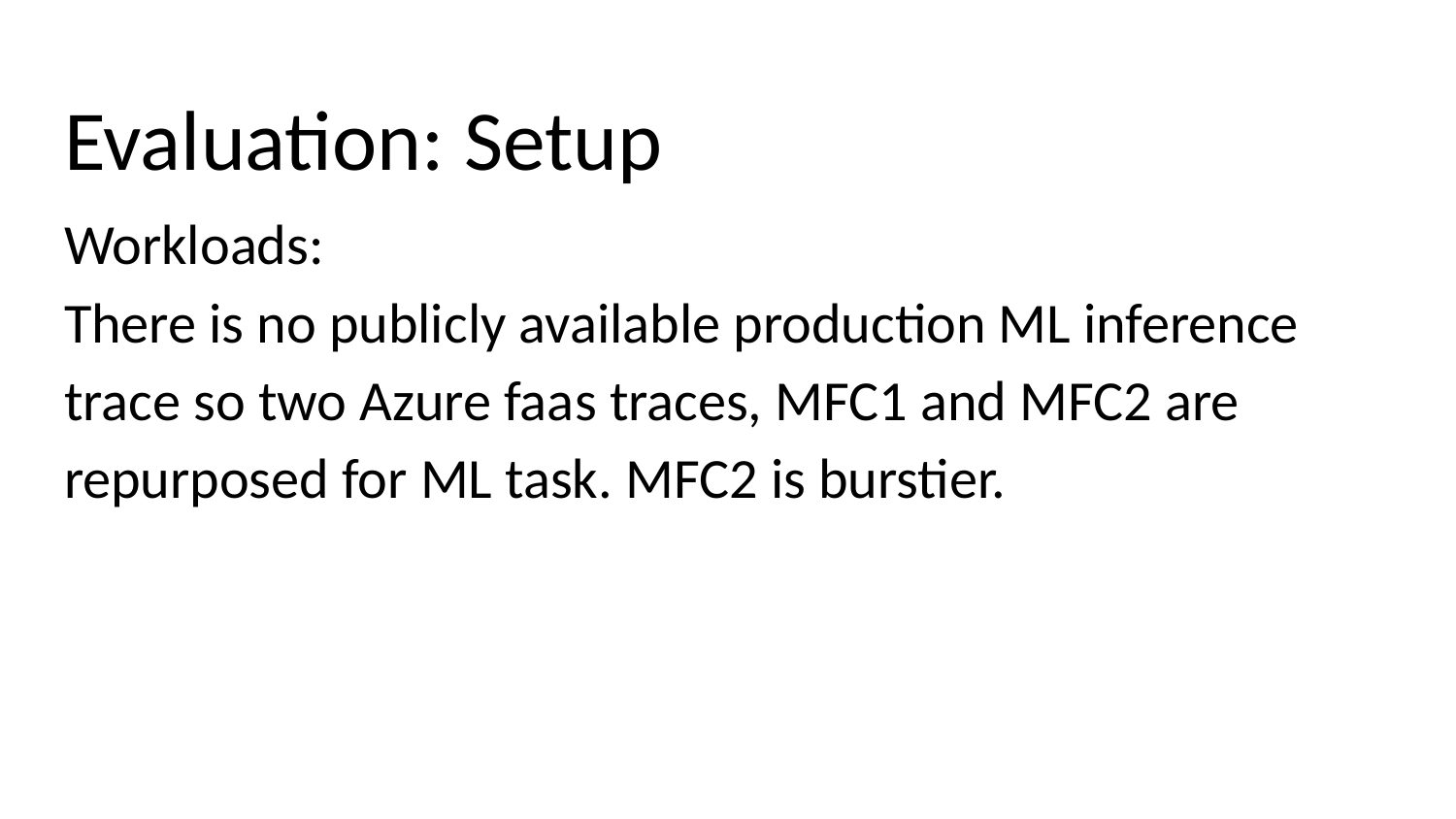

# Evaluation: Setup
Workloads:
There is no publicly available production ML inference trace so two Azure faas traces, MFC1 and MFC2 are repurposed for ML task. MFC2 is burstier.